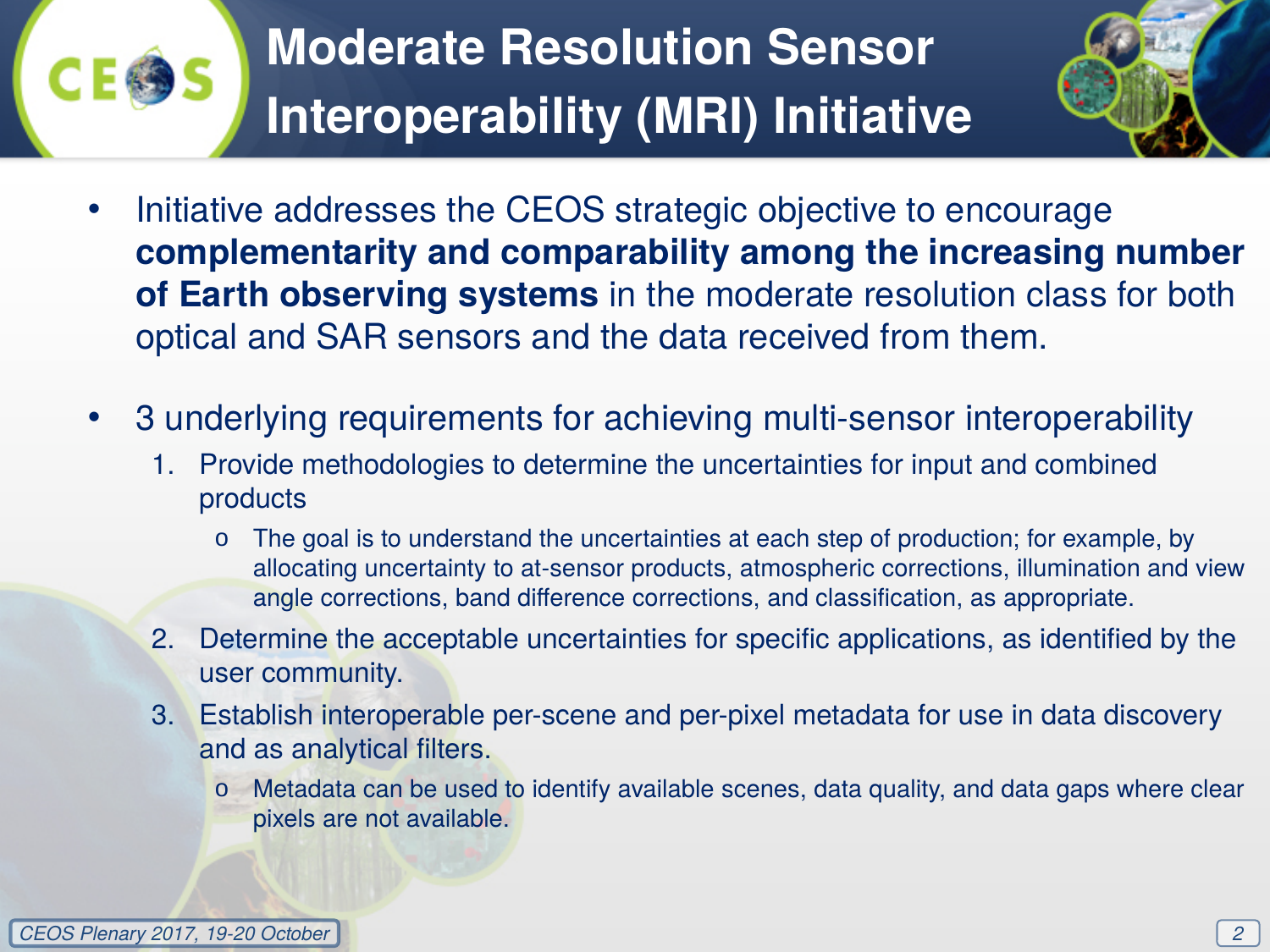

Moderate Resolution Sensor
Interoperability (MRI) Initiative
Initiative addresses the CEOS strategic objective to encourage complementarity and comparability among the increasing number of Earth observing systems in the moderate resolution class for both optical and SAR sensors and the data received from them.

3 underlying requirements for achieving multi-sensor interoperability
Provide methodologies to determine the uncertainties for input and combined products
The goal is to understand the uncertainties at each step of production; for example, by allocating uncertainty to at-sensor products, atmospheric corrections, illumination and view angle corrections, band difference corrections, and classification, as appropriate.
Determine the acceptable uncertainties for specific applications, as identified by the user community.
Establish interoperable per-scene and per-pixel metadata for use in data discovery and as analytical filters.
Metadata can be used to identify available scenes, data quality, and data gaps where clear pixels are not available.
2